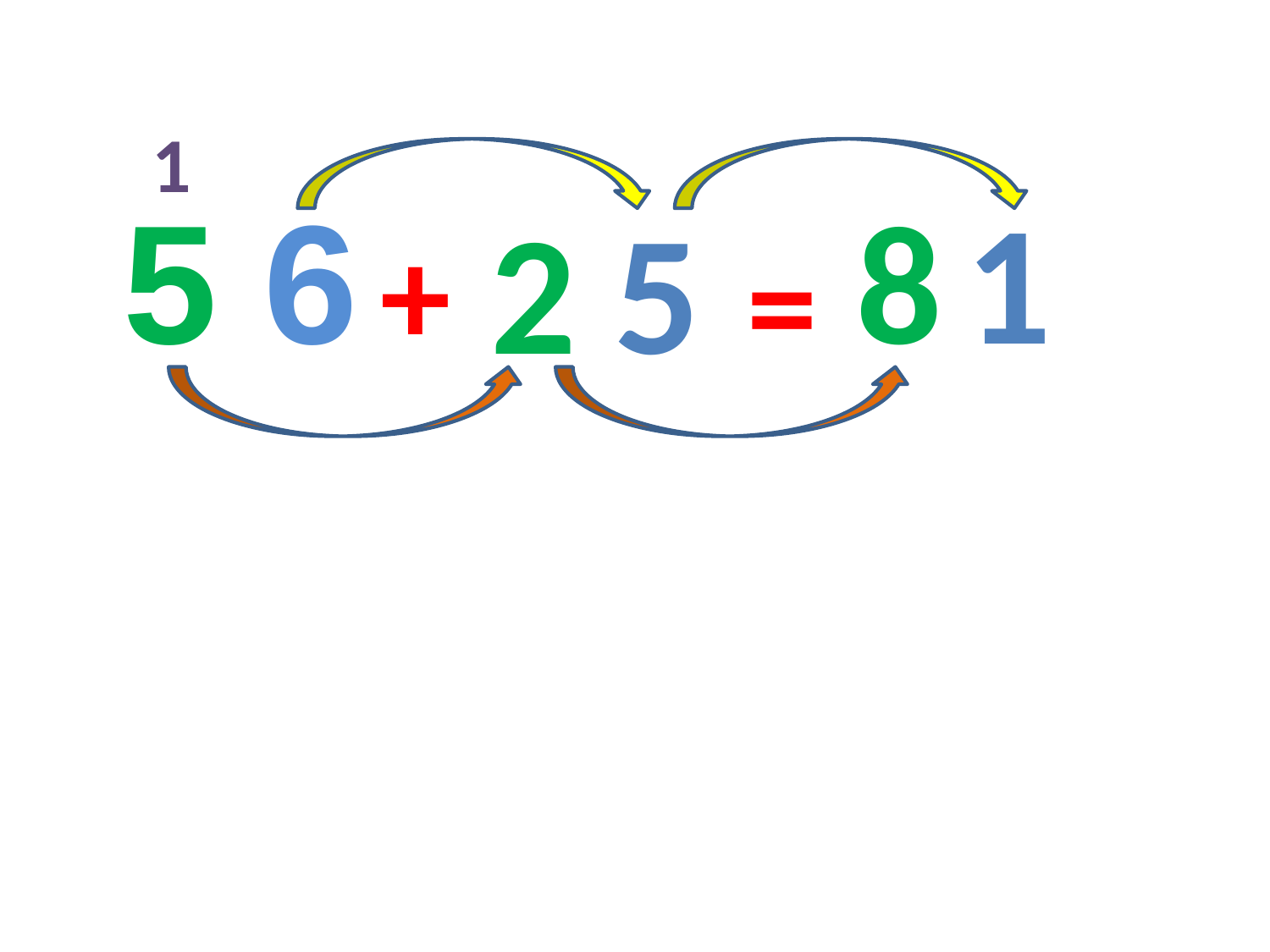

1

5 6
8
1
2 5
+
=